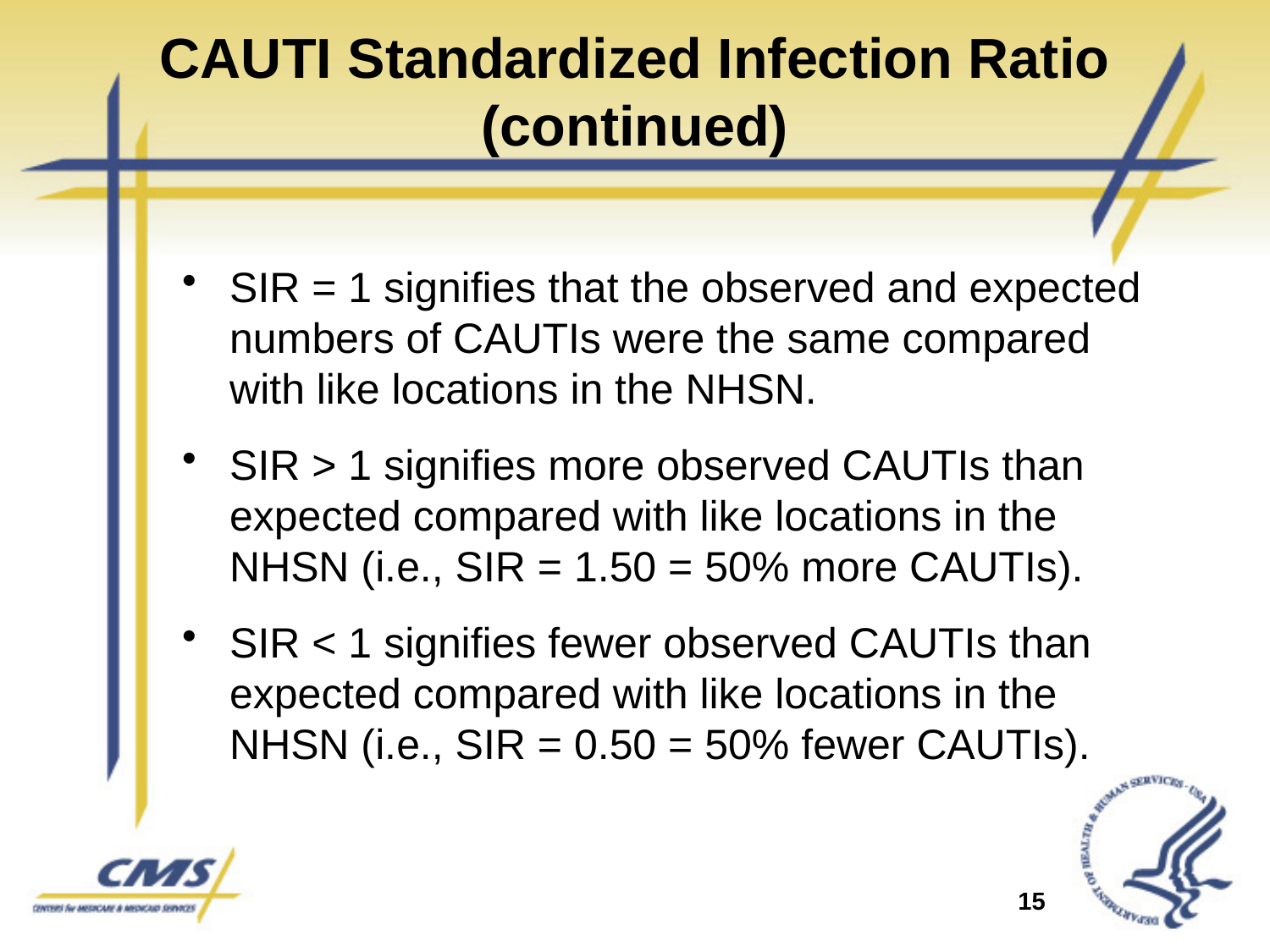

# CAUTI Standardized Infection Ratio (continued)
SIR = 1 signifies that the observed and expected numbers of CAUTIs were the same compared with like locations in the NHSN.
SIR > 1 signifies more observed CAUTIs than expected compared with like locations in the NHSN (i.e., SIR = 1.50 = 50% more CAUTIs).
SIR < 1 signifies fewer observed CAUTIs than expected compared with like locations in the NHSN (i.e., SIR = 0.50 = 50% fewer CAUTIs).